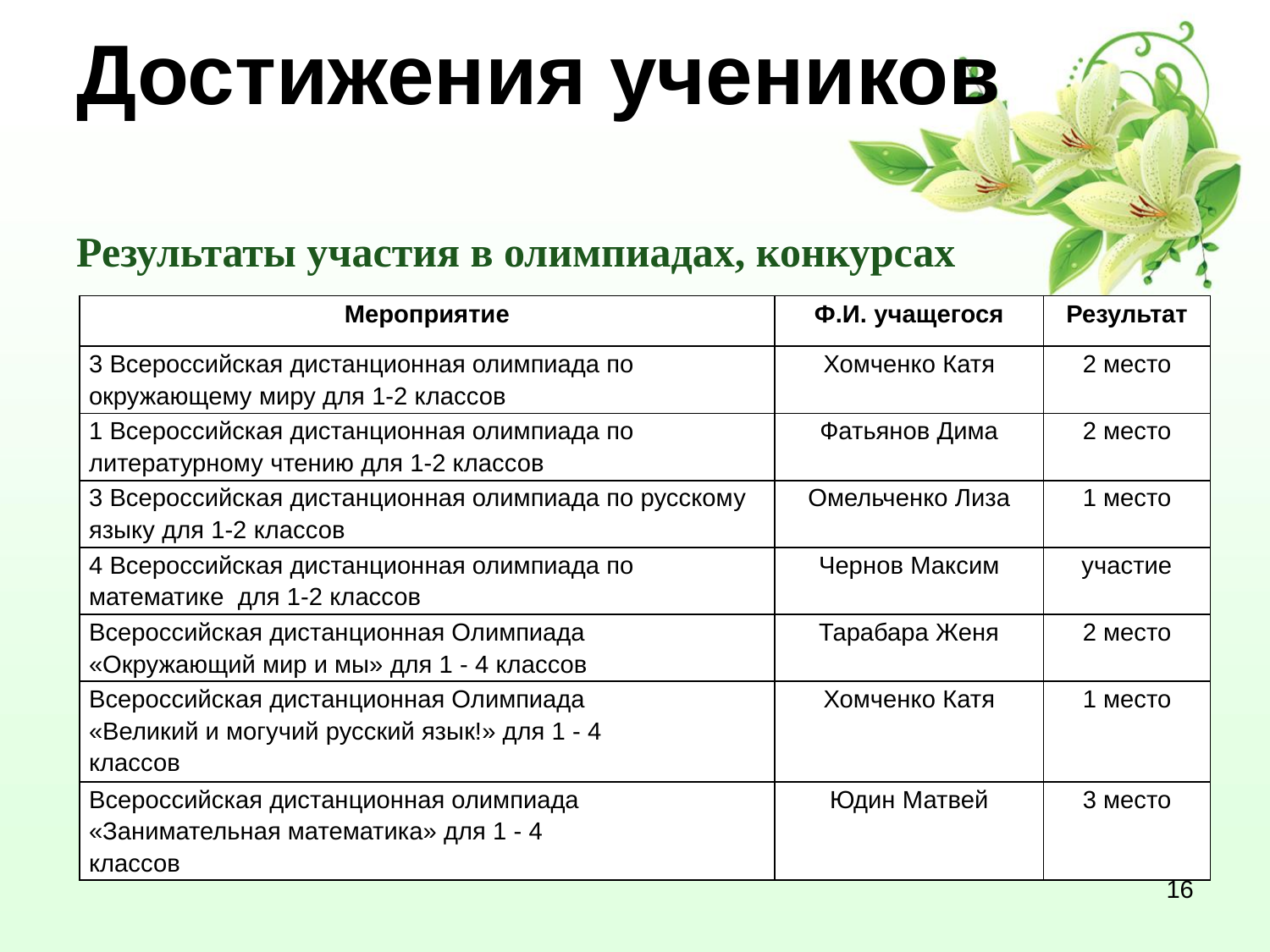

# Достижения учеников
Результаты участия в олимпиадах, конкурсах

| Мероприятие | Ф.И. учащегося | Результат |
| --- | --- | --- |
| 3 Всероссийская дистанционная олимпиада по окружающему миру для 1-2 классов | Хомченко Катя | 2 место |
| 1 Всероссийская дистанционная олимпиада по литературному чтению для 1-2 классов | Фатьянов Дима | 2 место |
| 3 Всероссийская дистанционная олимпиада по русскому языку для 1-2 классов | Омельченко Лиза | 1 место |
| 4 Всероссийская дистанционная олимпиада по математике для 1-2 классов | Чернов Максим | участие |
| Всероссийская дистанционная Олимпиада «Окружающий мир и мы» для 1 - 4 классов | Тарабара Женя | 2 место |
| Всероссийская дистанционная Олимпиада «Великий и могучий русский язык!» для 1 - 4 классов | Хомченко Катя | 1 место |
| Всероссийская дистанционная олимпиада «Занимательная математика» для 1 - 4 классов | Юдин Матвей | 3 место |
16